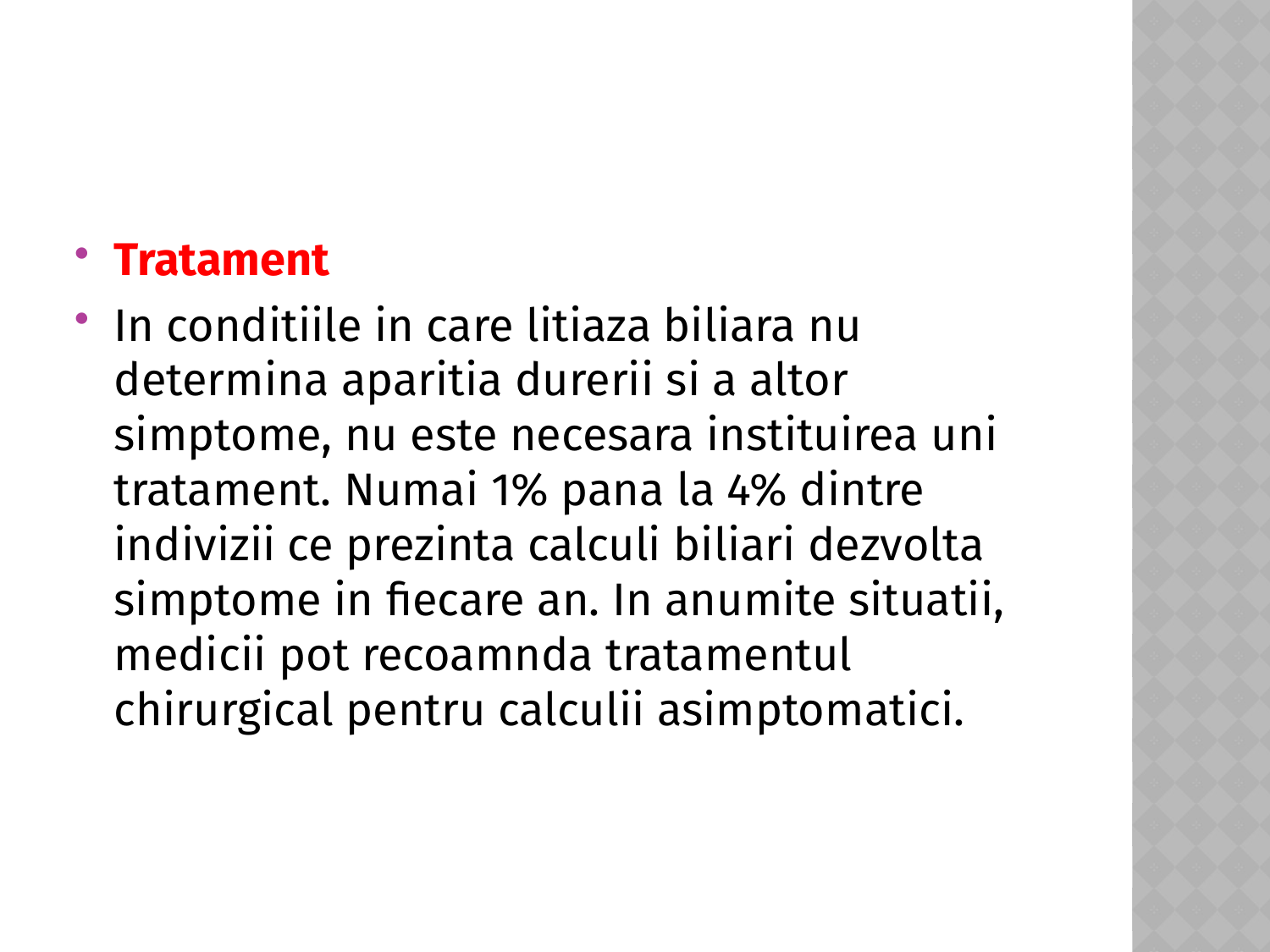

Tratament
In conditiile in care litiaza biliara nu determina aparitia durerii si a altor simptome, nu este necesara instituirea uni tratament. Numai 1% pana la 4% dintre indivizii ce prezinta calculi biliari dezvolta simptome in fiecare an. In anumite situatii, medicii pot recoamnda tratamentul chirurgical pentru calculii asimptomatici.